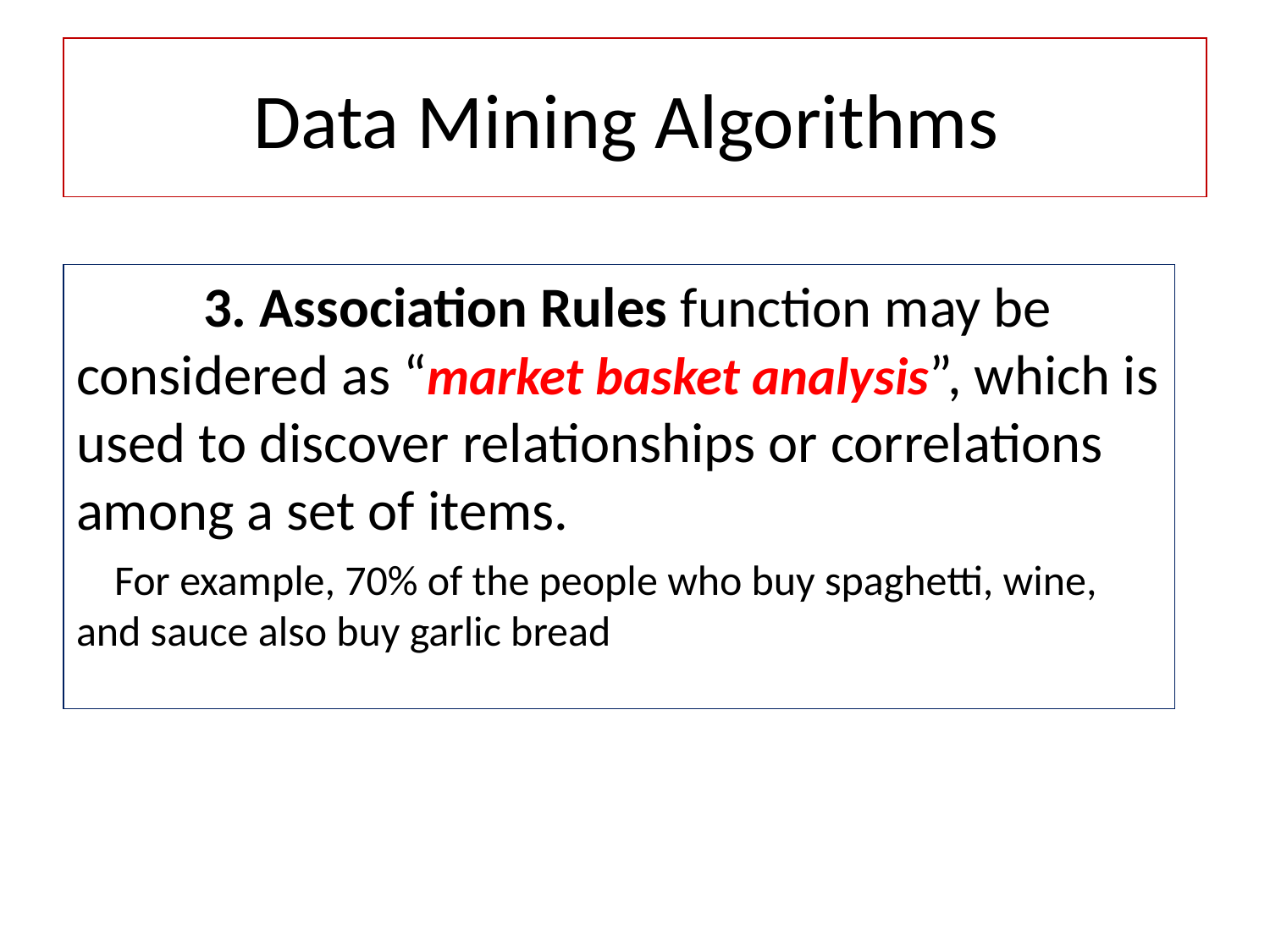

# Data Mining Algorithms
	3. Association Rules function may be considered as “market basket analysis”, which is used to discover relationships or correlations among a set of items.
    For example, 70% of the people who buy spaghetti, wine, and sauce also buy garlic bread